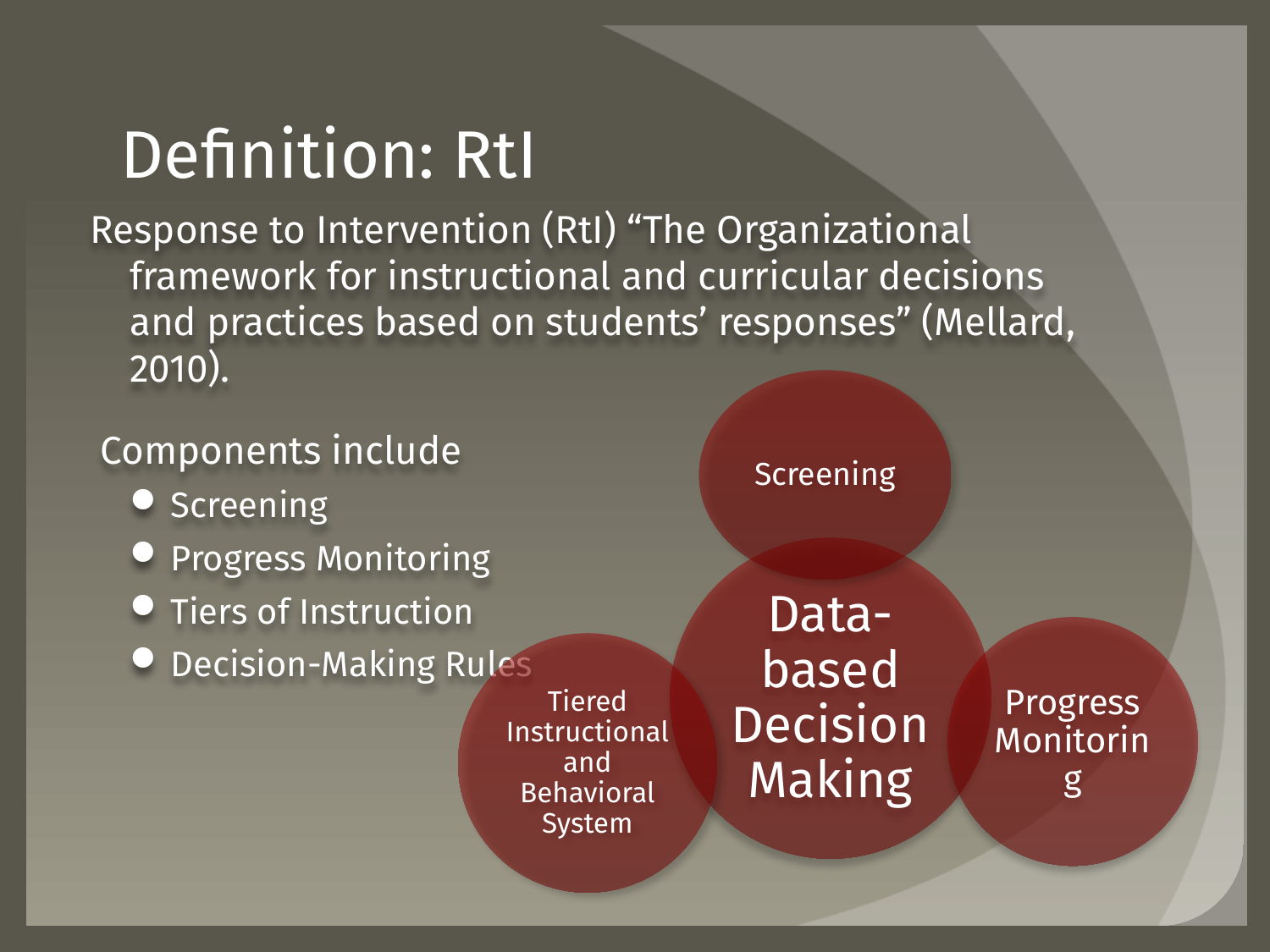

# Definition: RtI
Response to Intervention (RtI) “The Organizational framework for instructional and curricular decisions and practices based on students’ responses” (Mellard, 2010).
 Components include
Screening
Progress Monitoring
Tiers of Instruction
Decision-Making Rules

Data-based Decision Making
Screening
Progress Monitoring
Tiered Instructional and Behavioral System